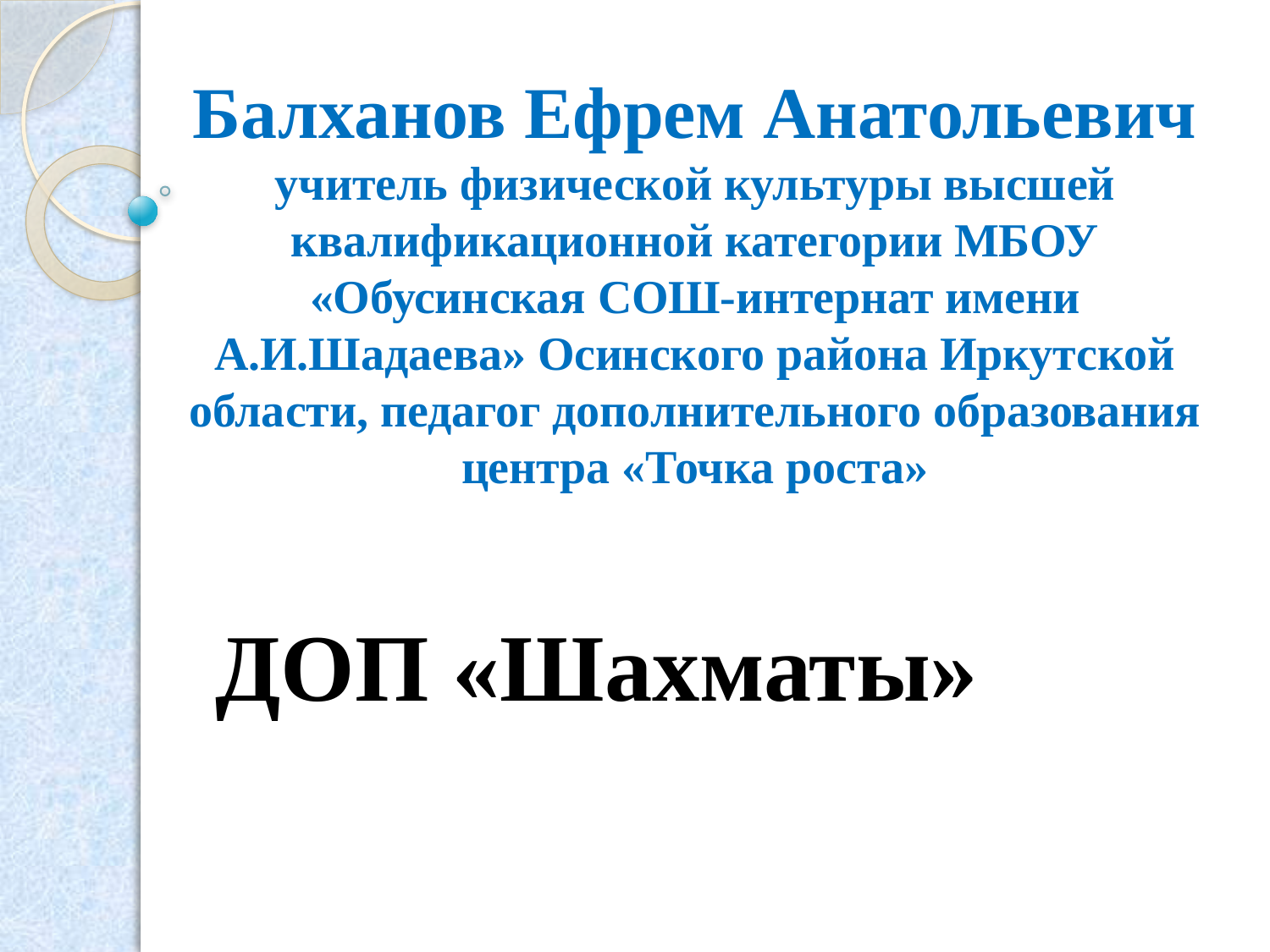

# Балханов Ефрем Анатольевич учитель физической культуры высшей квалификационной категории МБОУ «Обусинская СОШ-интернат имени А.И.Шадаева» Осинского района Иркутской области, педагог дополнительного образования центра «Точка роста»
ДОП «Шахматы»